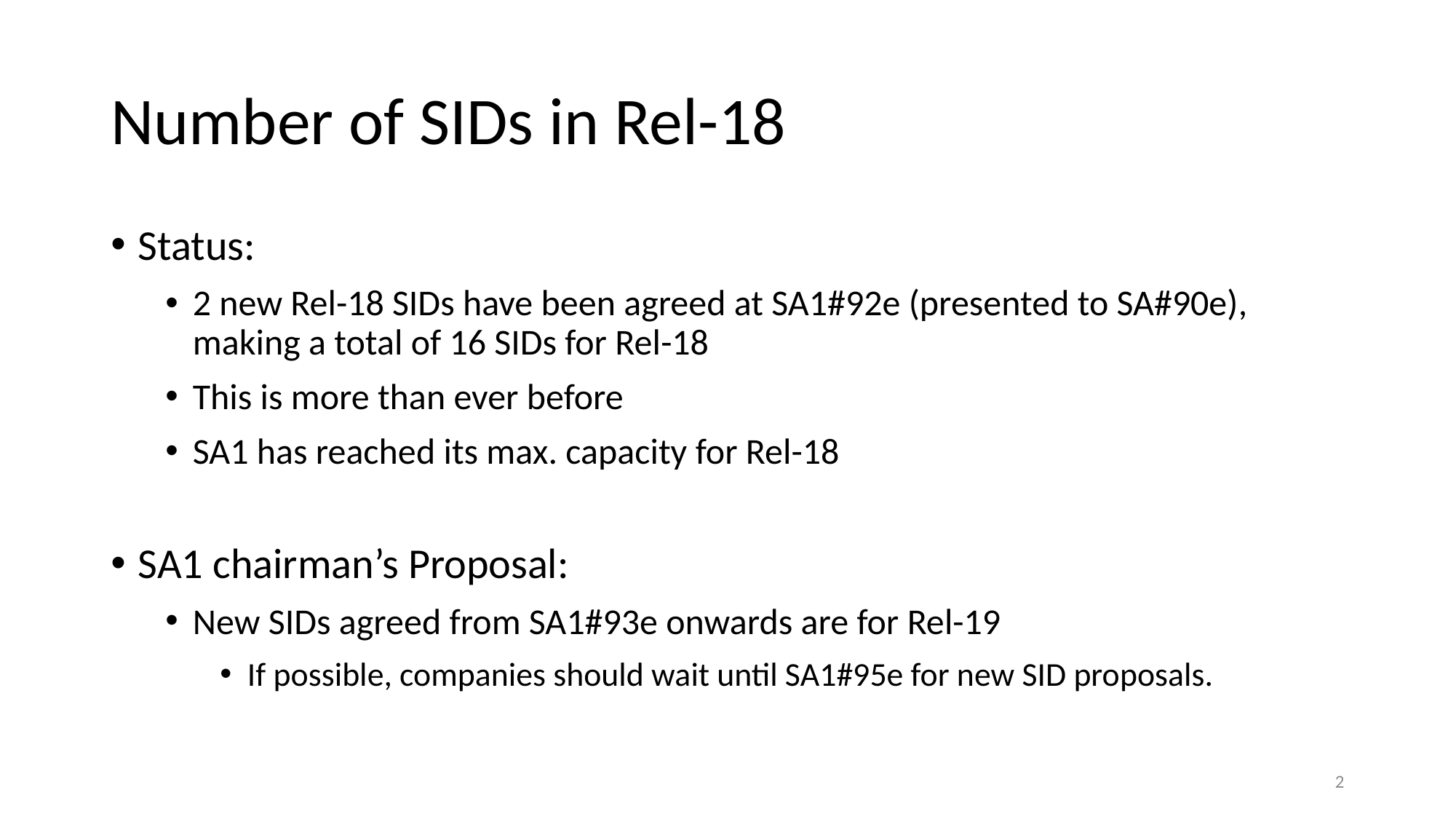

# Number of SIDs in Rel-18
Status:
2 new Rel-18 SIDs have been agreed at SA1#92e (presented to SA#90e), making a total of 16 SIDs for Rel-18
This is more than ever before
SA1 has reached its max. capacity for Rel-18

SA1 chairman’s Proposal:
New SIDs agreed from SA1#93e onwards are for Rel-19
If possible, companies should wait until SA1#95e for new SID proposals.

2